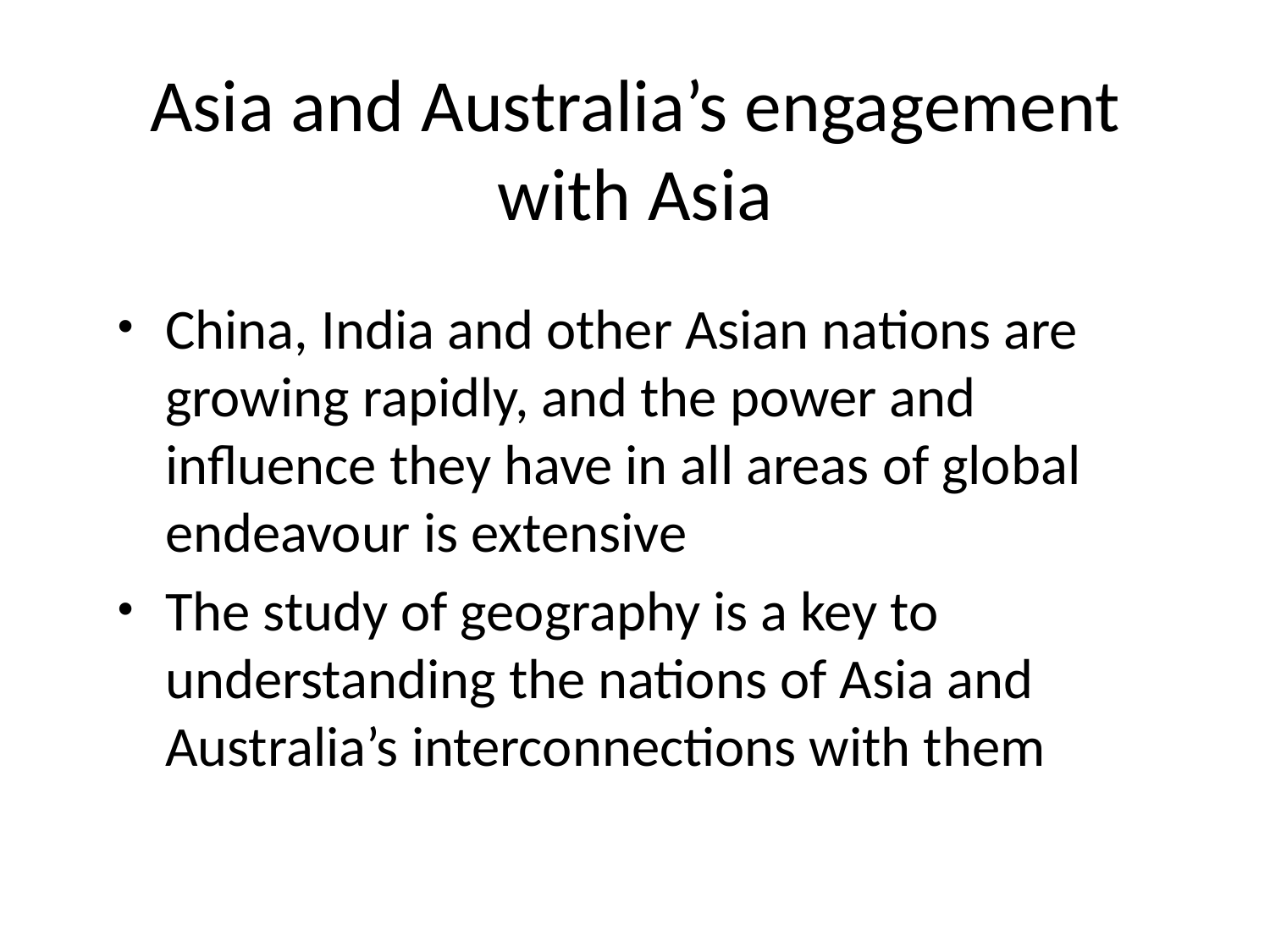

# Asia and Australia’s engagement with Asia
China, India and other Asian nations are growing rapidly, and the power and influence they have in all areas of global endeavour is extensive
The study of geography is a key to understanding the nations of Asia and Australia’s interconnections with them